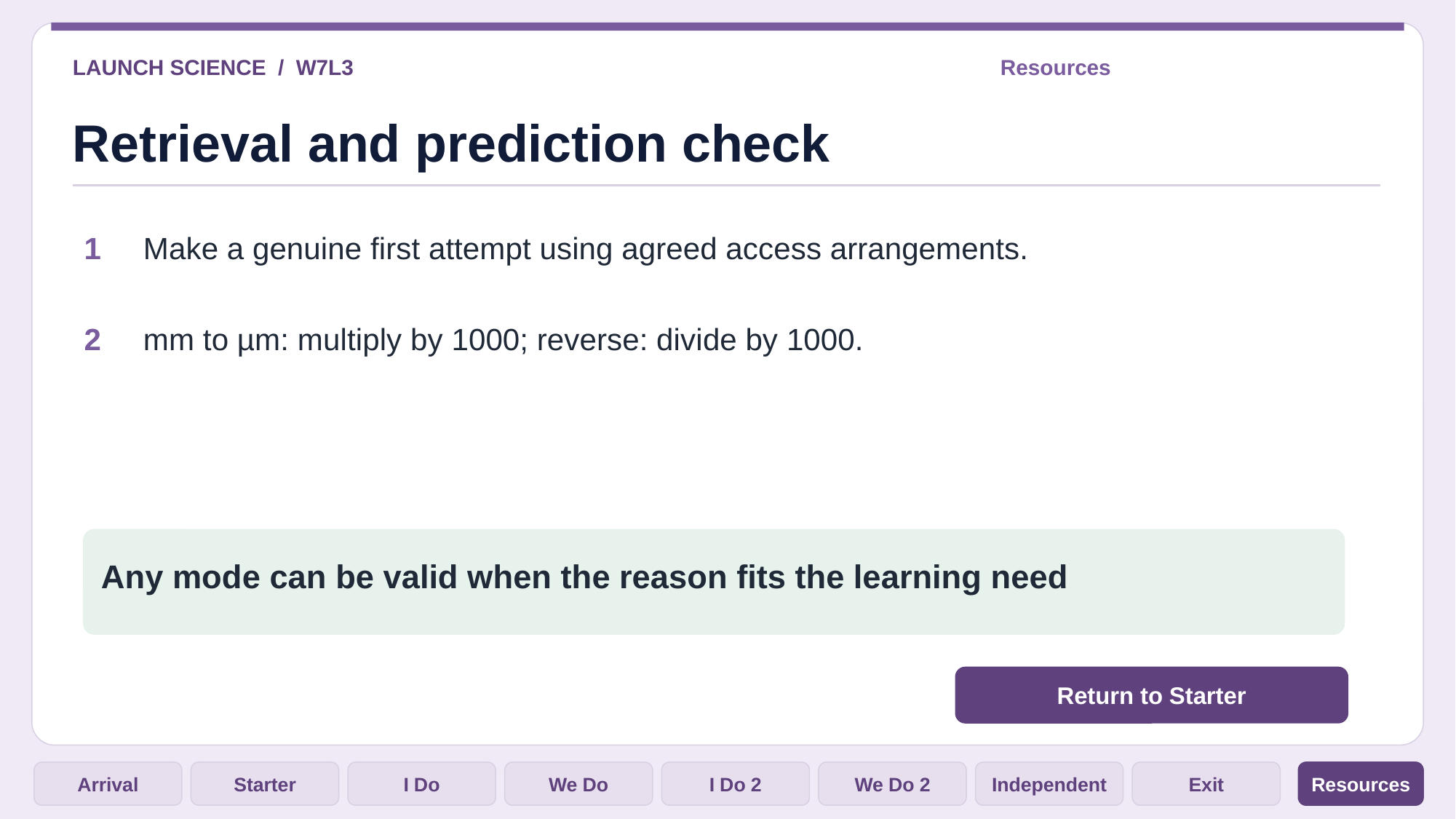

LAUNCH SCIENCE  /  W7L3
Resources
Retrieval and prediction check

1
Make a genuine first attempt using agreed access arrangements.
2
mm to µm: multiply by 1000; reverse: divide by 1000.

Any mode can be valid when the reason fits the learning need
Return to Starter
Arrival
Starter
I Do
We Do
I Do 2
We Do 2
Independent
Exit
Resources